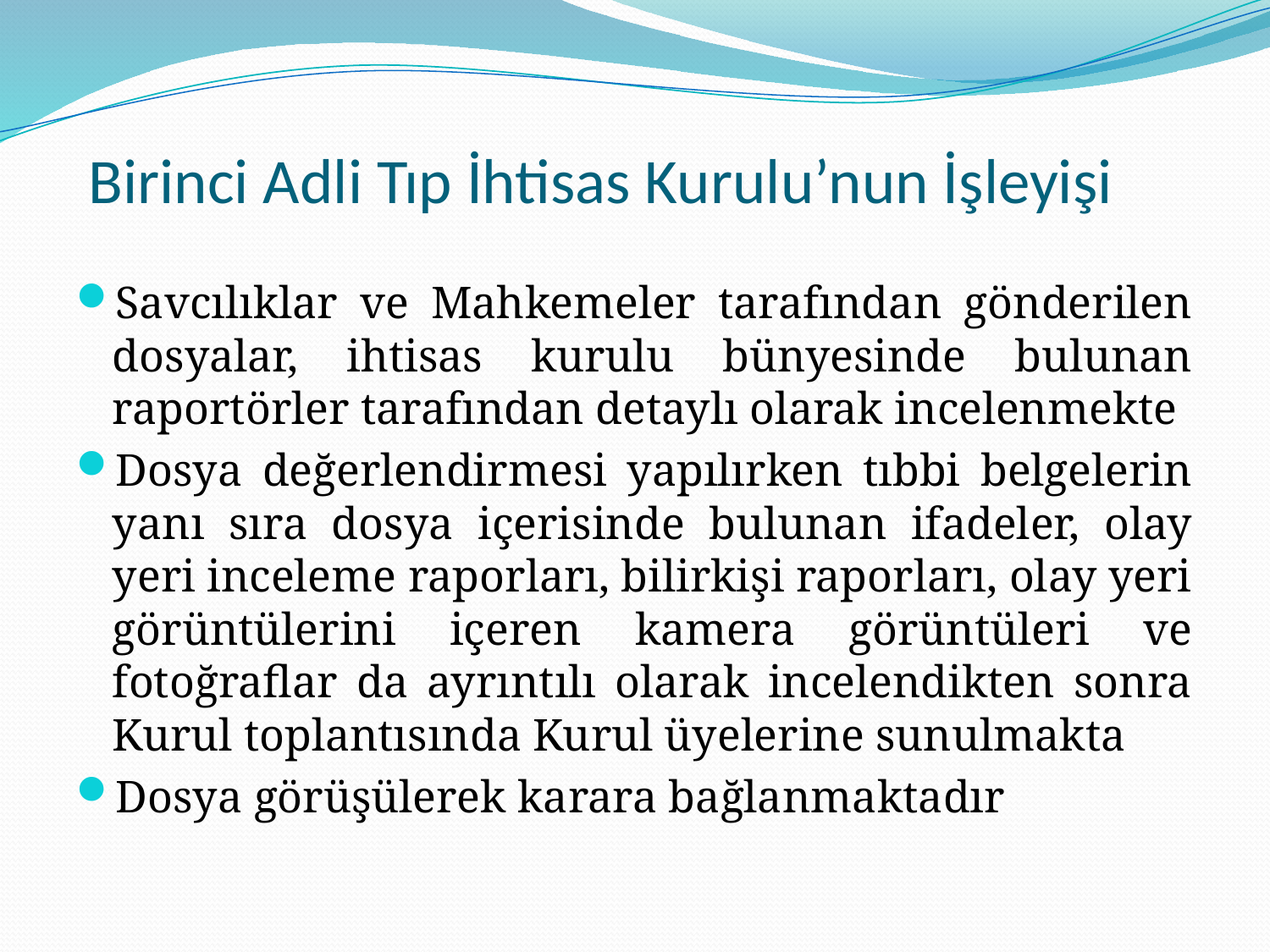

# Birinci Adli Tıp İhtisas Kurulu’nun İşleyişi
Savcılıklar ve Mahkemeler tarafından gönderilen dosyalar, ihtisas kurulu bünyesinde bulunan raportörler tarafından detaylı olarak incelenmekte
Dosya değerlendirmesi yapılırken tıbbi belgelerin yanı sıra dosya içerisinde bulunan ifadeler, olay yeri inceleme raporları, bilirkişi raporları, olay yeri görüntülerini içeren kamera görüntüleri ve fotoğraflar da ayrıntılı olarak incelendikten sonra Kurul toplantısında Kurul üyelerine sunulmakta
Dosya görüşülerek karara bağlanmaktadır